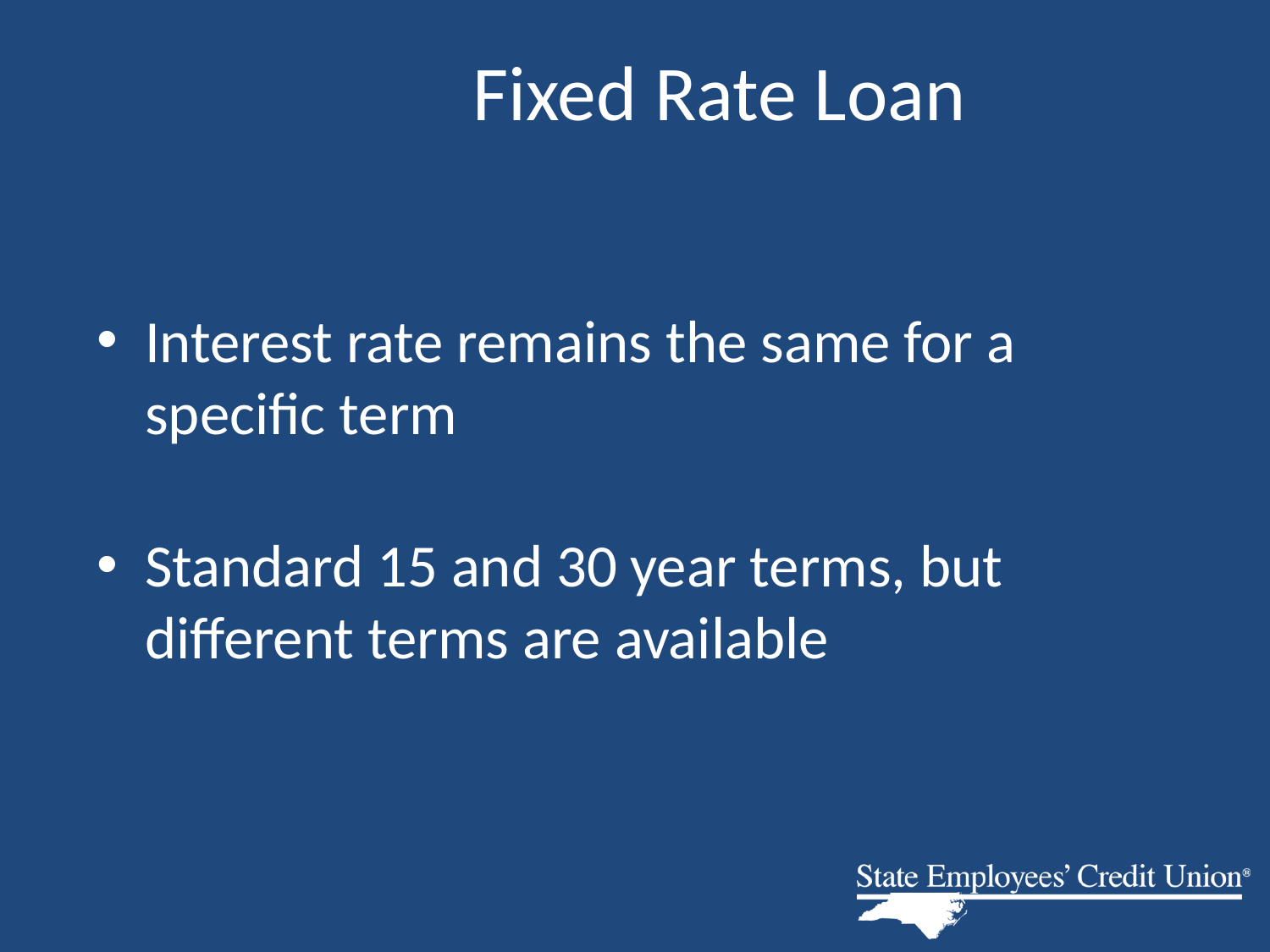

# Fixed Rate Loan
Interest rate remains the same for a specific term

Standard 15 and 30 year terms, but different terms are available